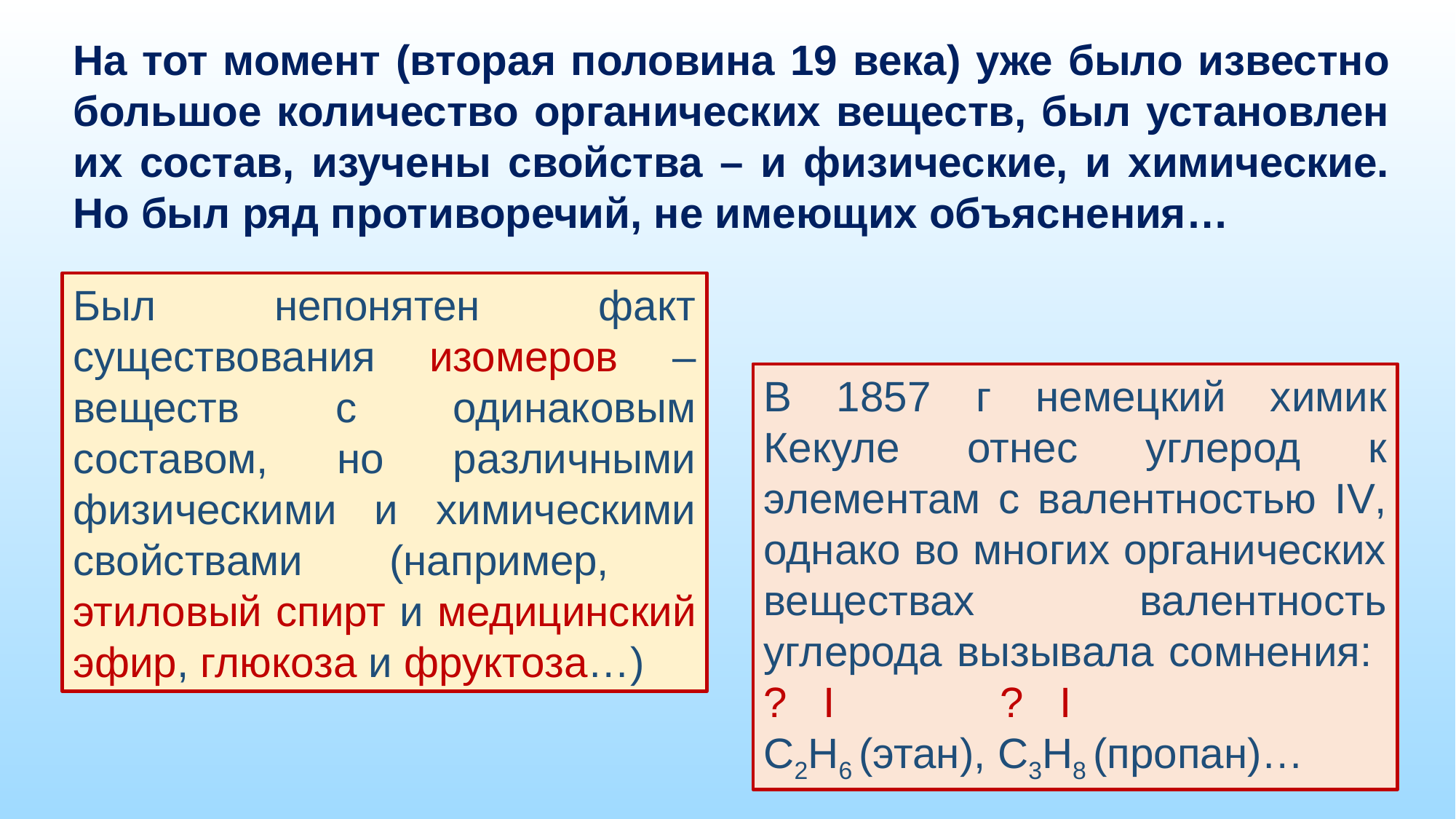

На тот момент (вторая половина 19 века) уже было известно большое количество органических веществ, был установлен их состав, изучены свойства – и физические, и химические. Но был ряд противоречий, не имеющих объяснения…
Был непонятен факт существования изомеров –веществ с одинаковым составом, но различными физическими и химическими свойствами (например,  этиловый спирт и медицинский эфир, глюкоза и фруктоза…)
В 1857 г немецкий химик Кекуле отнес углерод к элементам с валентностью IV, однако во многих органических веществах валентность углерода вызывала сомнения:
?   I              ?   I
С2Н6 (этан), С3Н8 (пропан)…